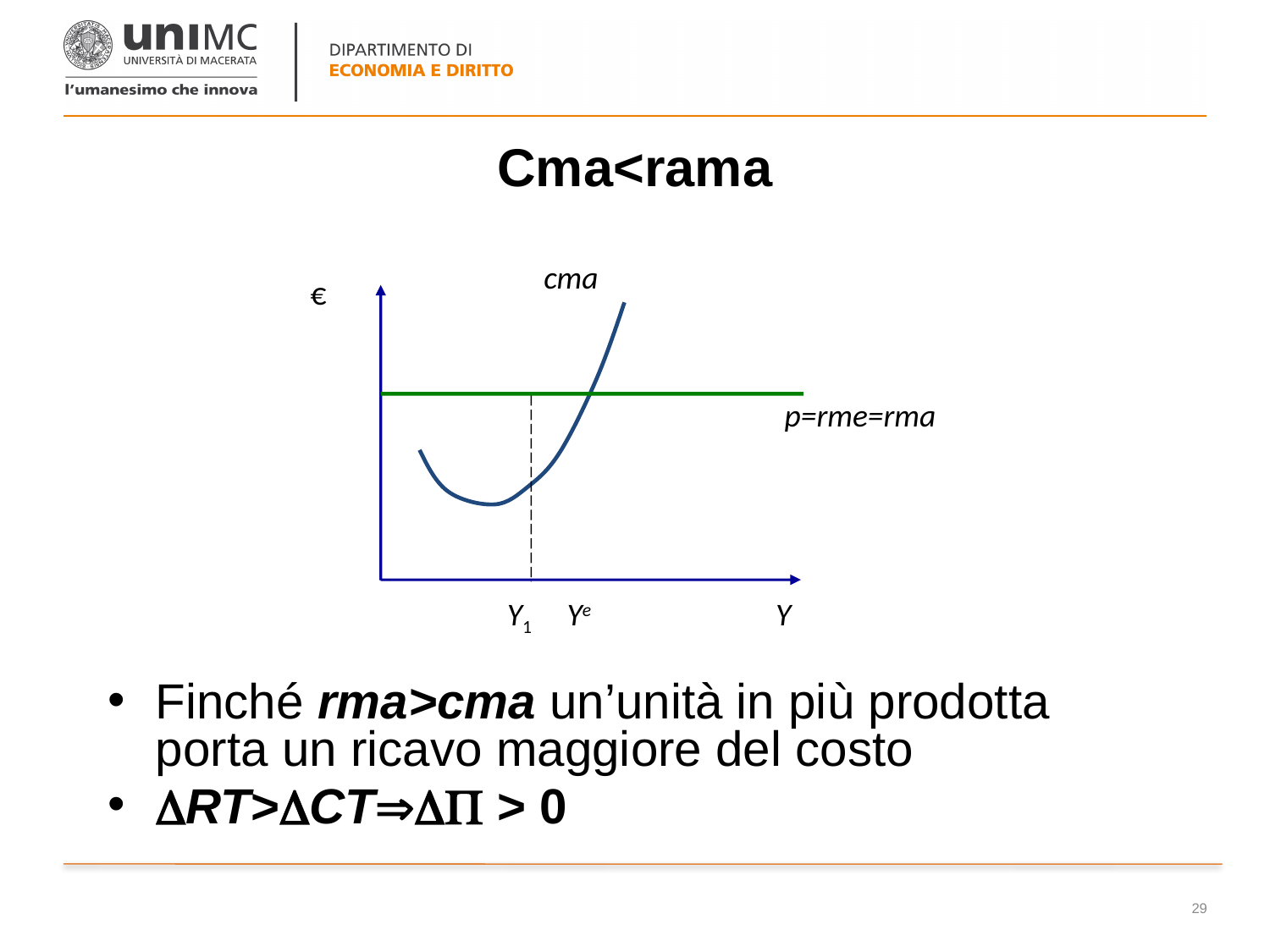

# Cma<rama
cma
€

p=rme=rma

Y1
Ye
Y

Finché rma>cma un’unità in più prodotta porta un ricavo maggiore del costo
ΔRT>ΔCT⇒ΔΠ > 0
29